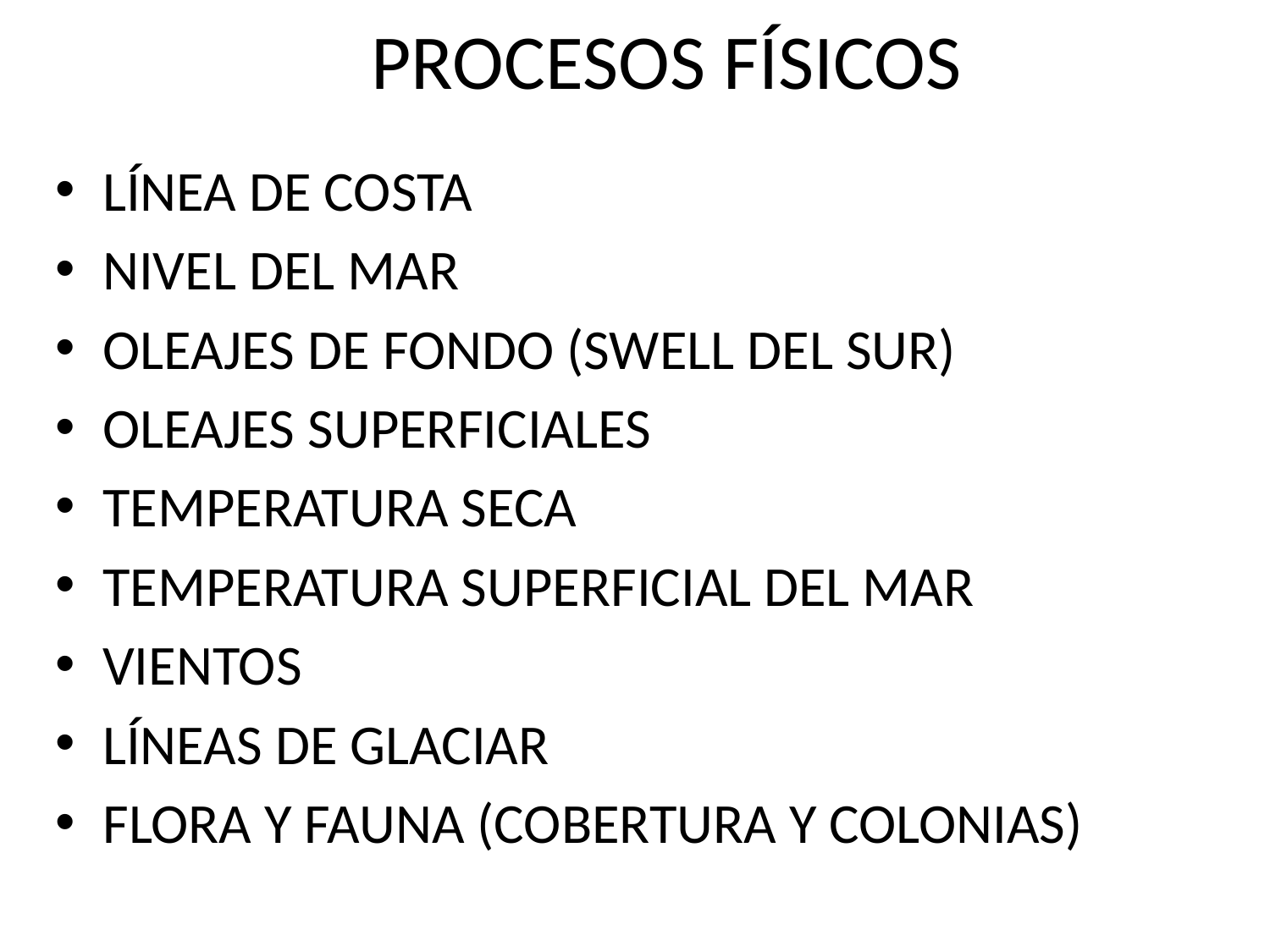

# PROCESOS FÍSICOS
LÍNEA DE COSTA
NIVEL DEL MAR
OLEAJES DE FONDO (SWELL DEL SUR)
OLEAJES SUPERFICIALES
TEMPERATURA SECA
TEMPERATURA SUPERFICIAL DEL MAR
VIENTOS
LÍNEAS DE GLACIAR
FLORA Y FAUNA (COBERTURA Y COLONIAS)